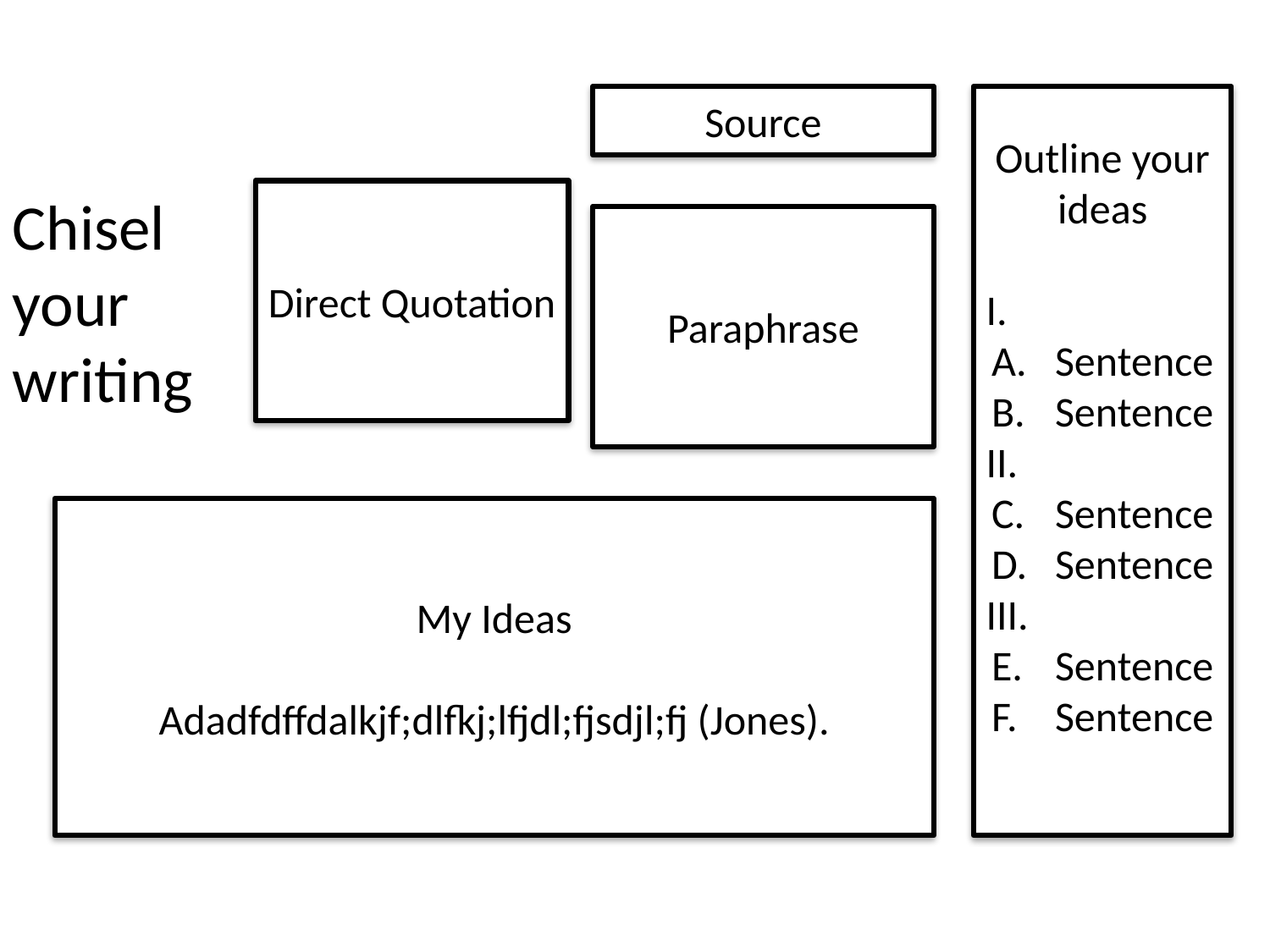

Source
Outline your ideas

I.
Sentence
Sentence
II.
Sentence
Sentence
III.
Sentence
Sentence

Chisel your writing
Direct Quotation
Paraphrase
My Ideas

Adadfdffdalkjf;dlfkj;lfjdl;fjsdjl;fj (Jones).